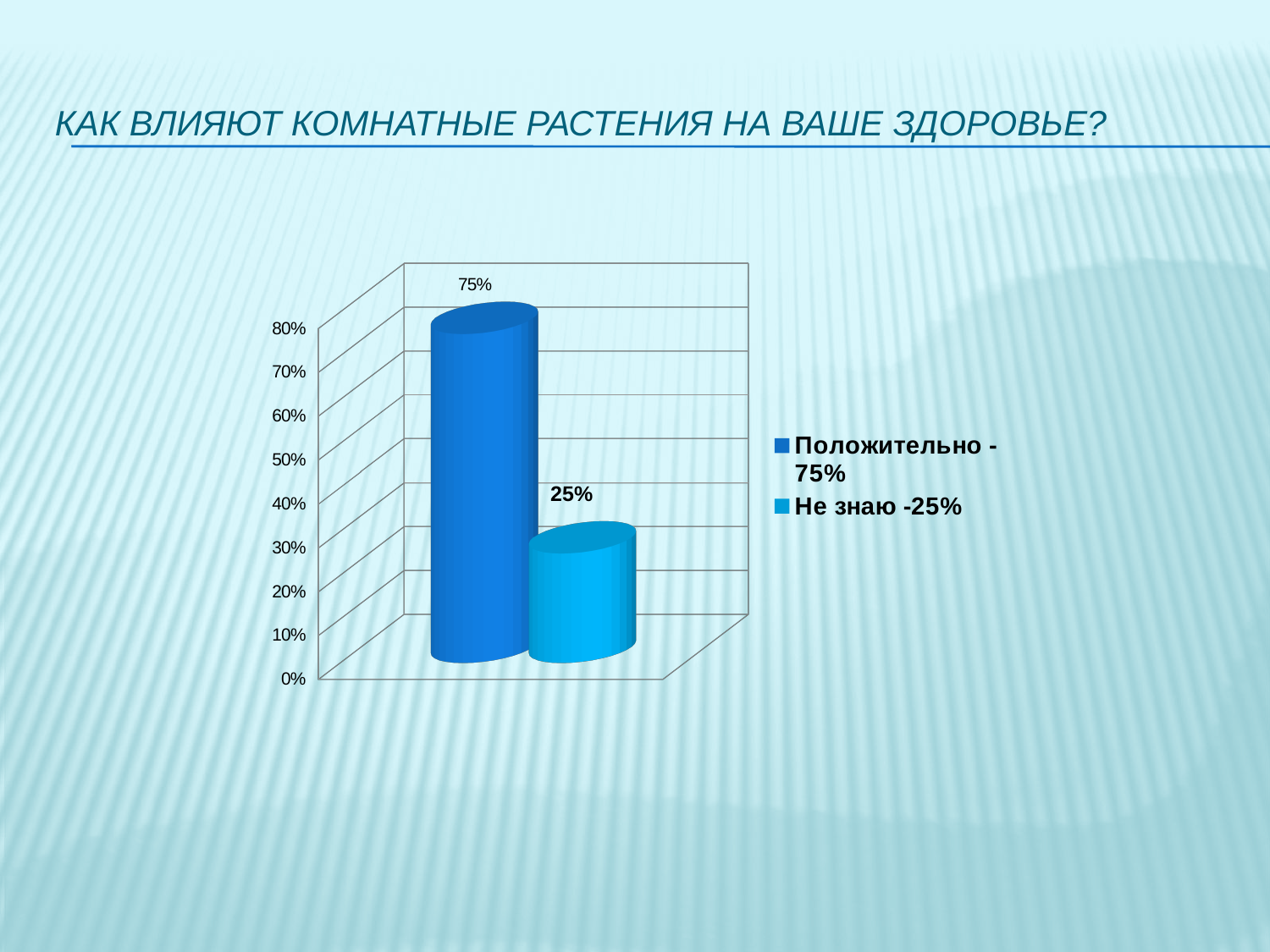

# Как влияют комнатные растения на ваше здоровье?

[unsupported chart]